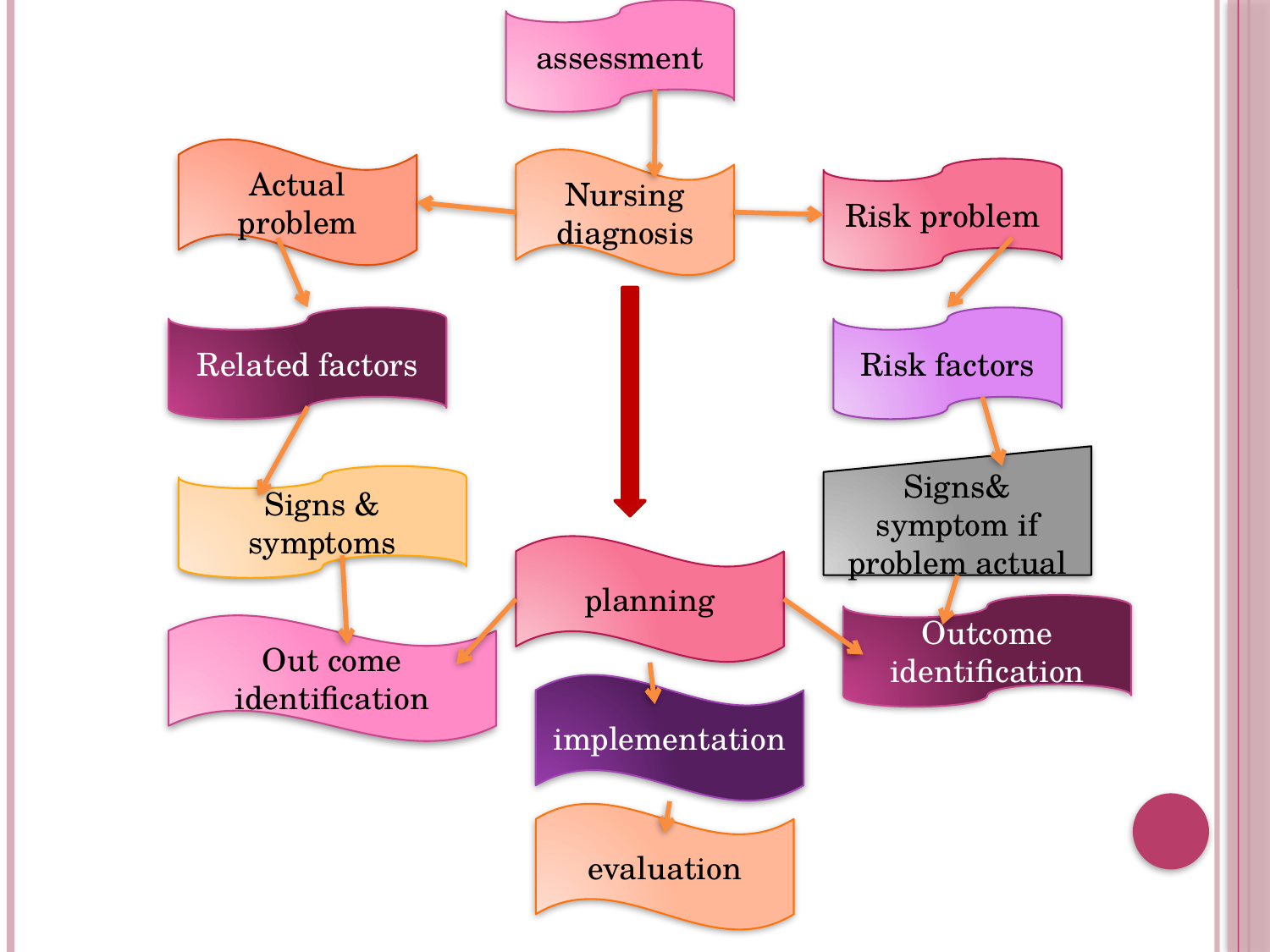

assessment
Actual problem
Nursing diagnosis
Risk problem

Related factors
Risk factors
Signs& symptom if problem actual
Signs & symptoms
planning
Outcome identification
Out come identification
implementation
evaluation